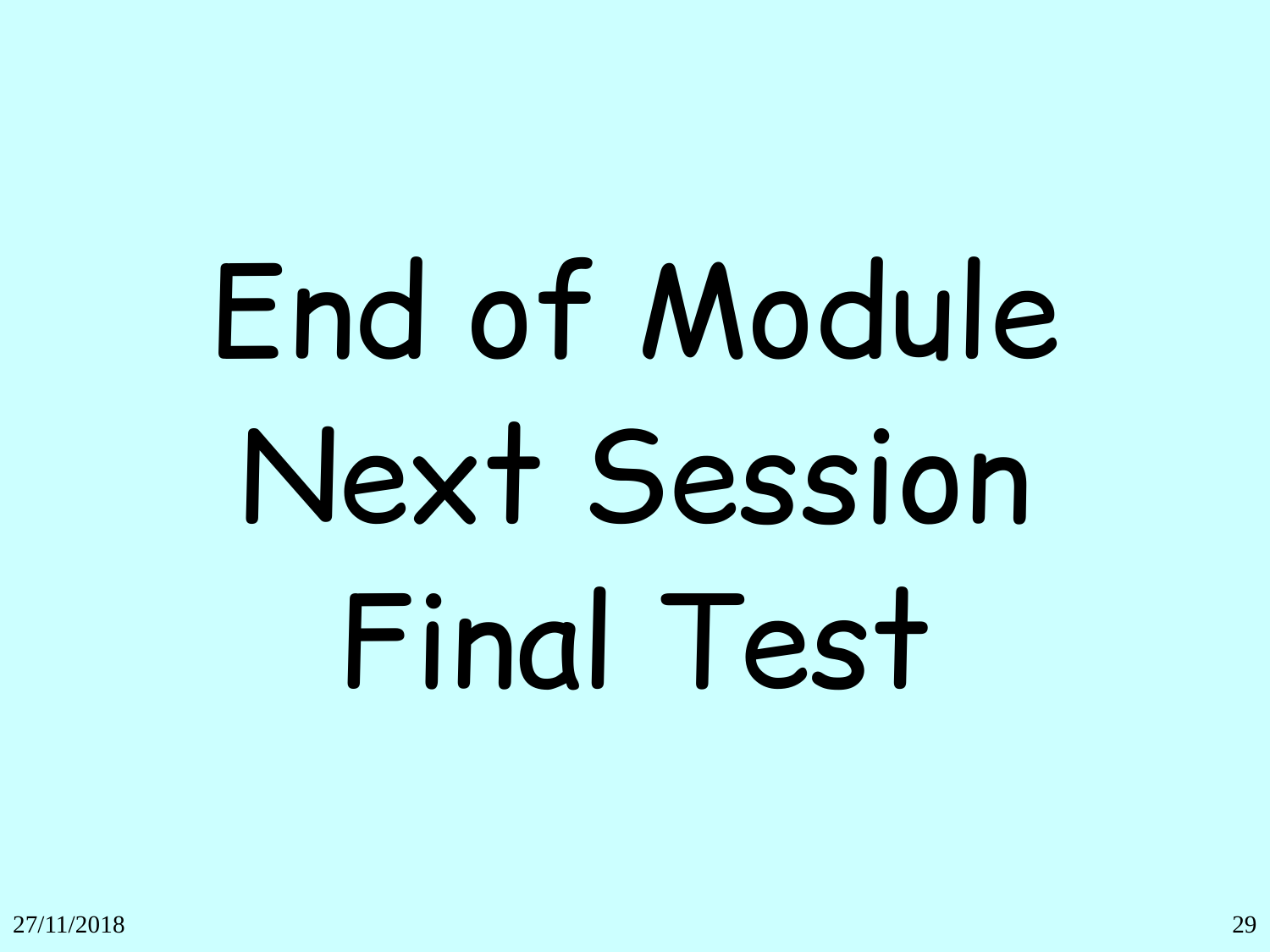

End of Module
Next Session
Final Test
27/11/2018
29